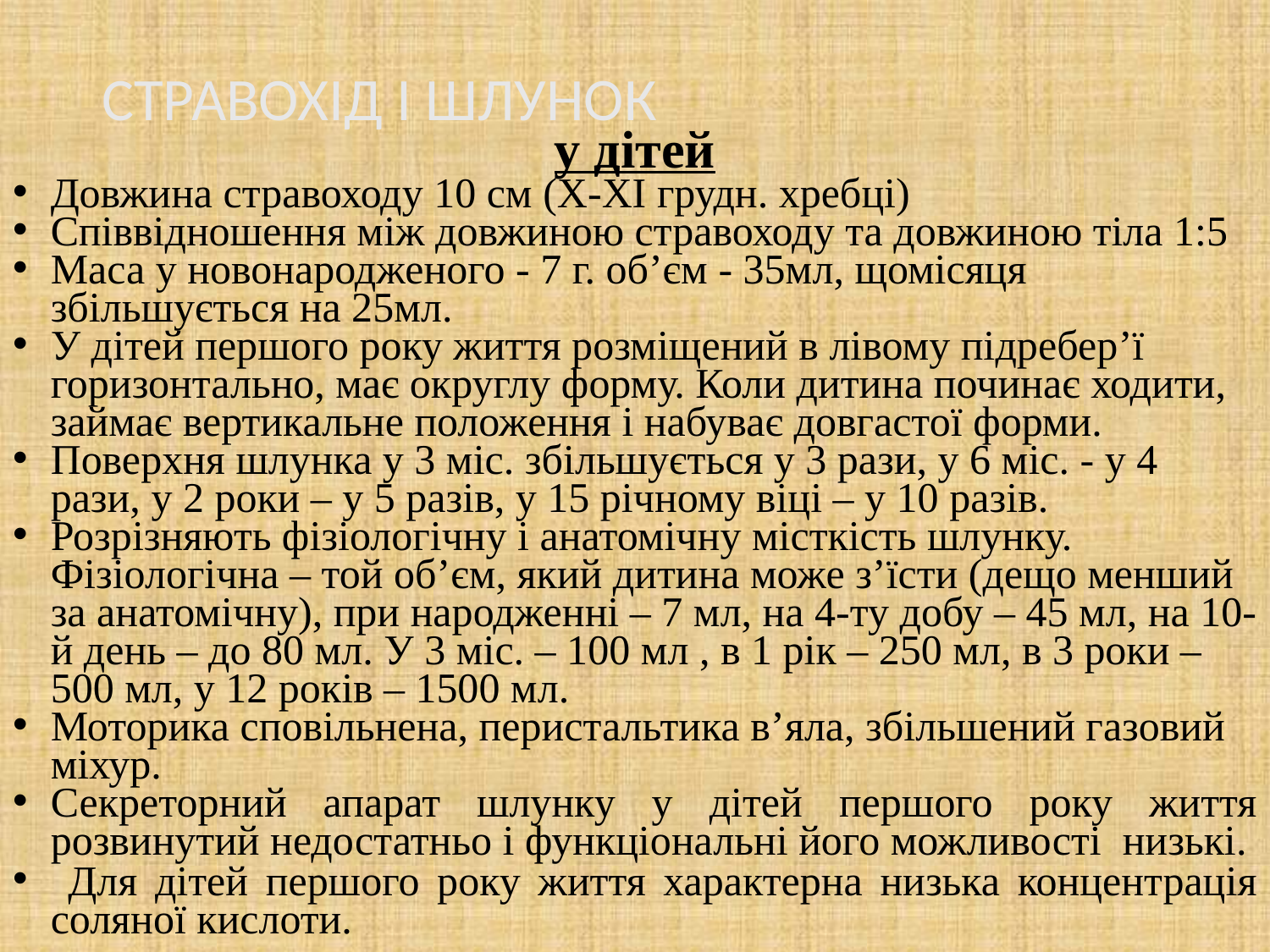

Стравохід і шлунок
у дітей
Довжина стравоходу 10 см (Х-ХI грудн. хребці)
Співвідношення між довжиною стравоходу та довжиною тіла 1:5
Маса у новонародженого - 7 г. об’єм - 35мл, щомісяця збільшується на 25мл.
У дітей першого року життя розміщений в лівому підребер’ї горизонтально, має округлу форму. Коли дитина починає ходити, займає вертикальне положення і набуває довгастої форми.
Поверхня шлунка у 3 міс. збільшується у 3 рази, у 6 міс. - у 4 рази, у 2 роки – у 5 разів, у 15 річному віці – у 10 разів.
Розрізняють фізіологічну і анатомічну місткість шлунку. Фізіологічна – той об’єм, який дитина може з’їсти (дещо менший за анатомічну), при народженні – 7 мл, на 4-ту добу – 45 мл, на 10-й день – до 80 мл. У 3 міс. – 100 мл , в 1 рік – 250 мл, в 3 роки – 500 мл, у 12 років – 1500 мл.
Моторика сповільнена, перистальтика в’яла, збільшений газовий міхур.
Секреторний апарат шлунку у дітей першого року життя розвинутий недостатньо і функціональні його можливості  низькі.
 Для дітей першого року життя характерна низька концентрація соляної кислоти.